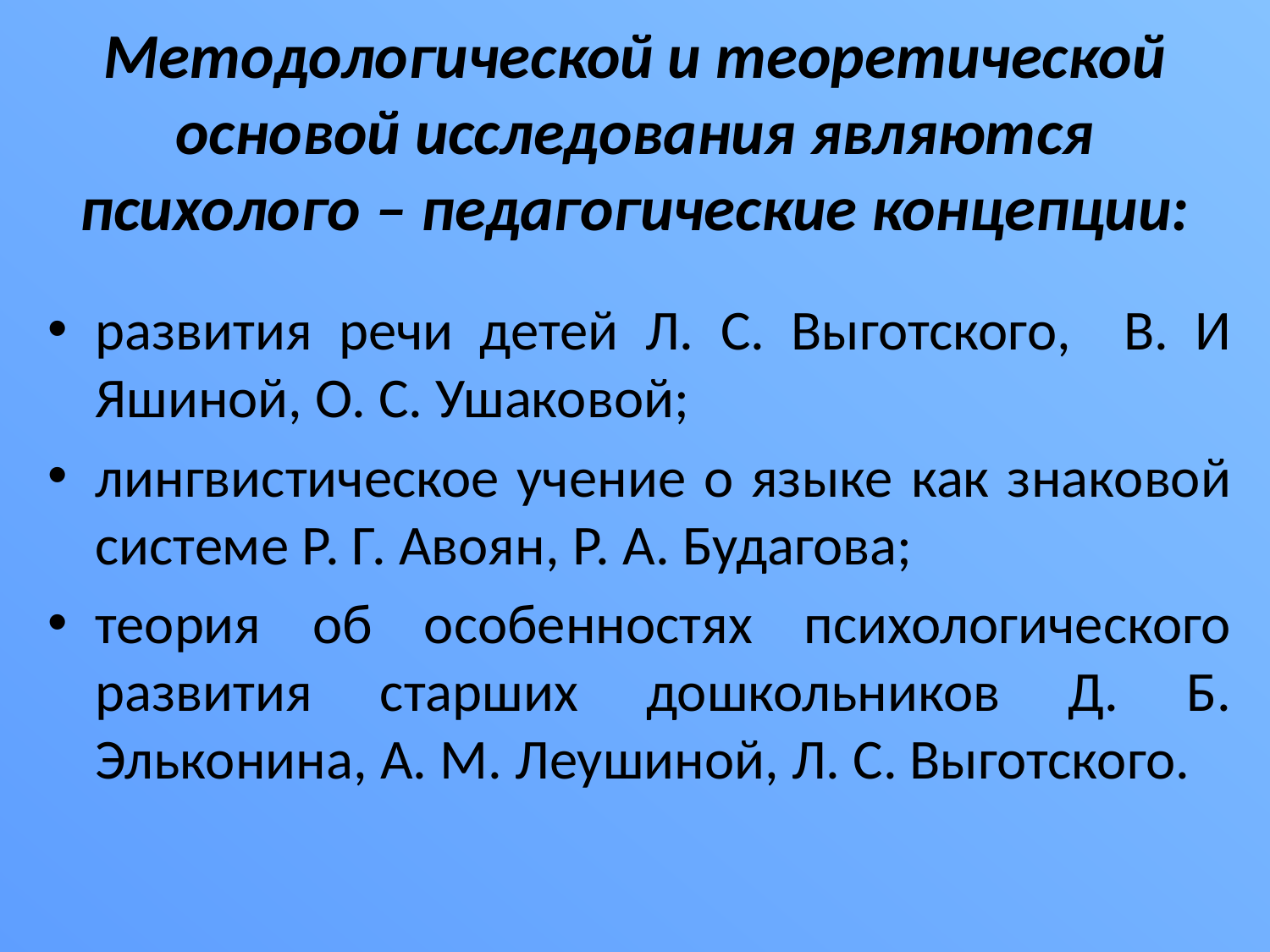

# Методологической и теоретической основой исследования являются психолого – педагогические концепции:
развития речи детей Л. С. Выготского,  В. И Яшиной, О. С. Ушаковой;
лингвистическое учение о языке как знаковой системе Р. Г. Авоян, Р. А. Будагова;
теория об особенностях психологического развития старших дошкольников Д. Б. Эльконина, А. М. Леушиной, Л. С. Выготского.